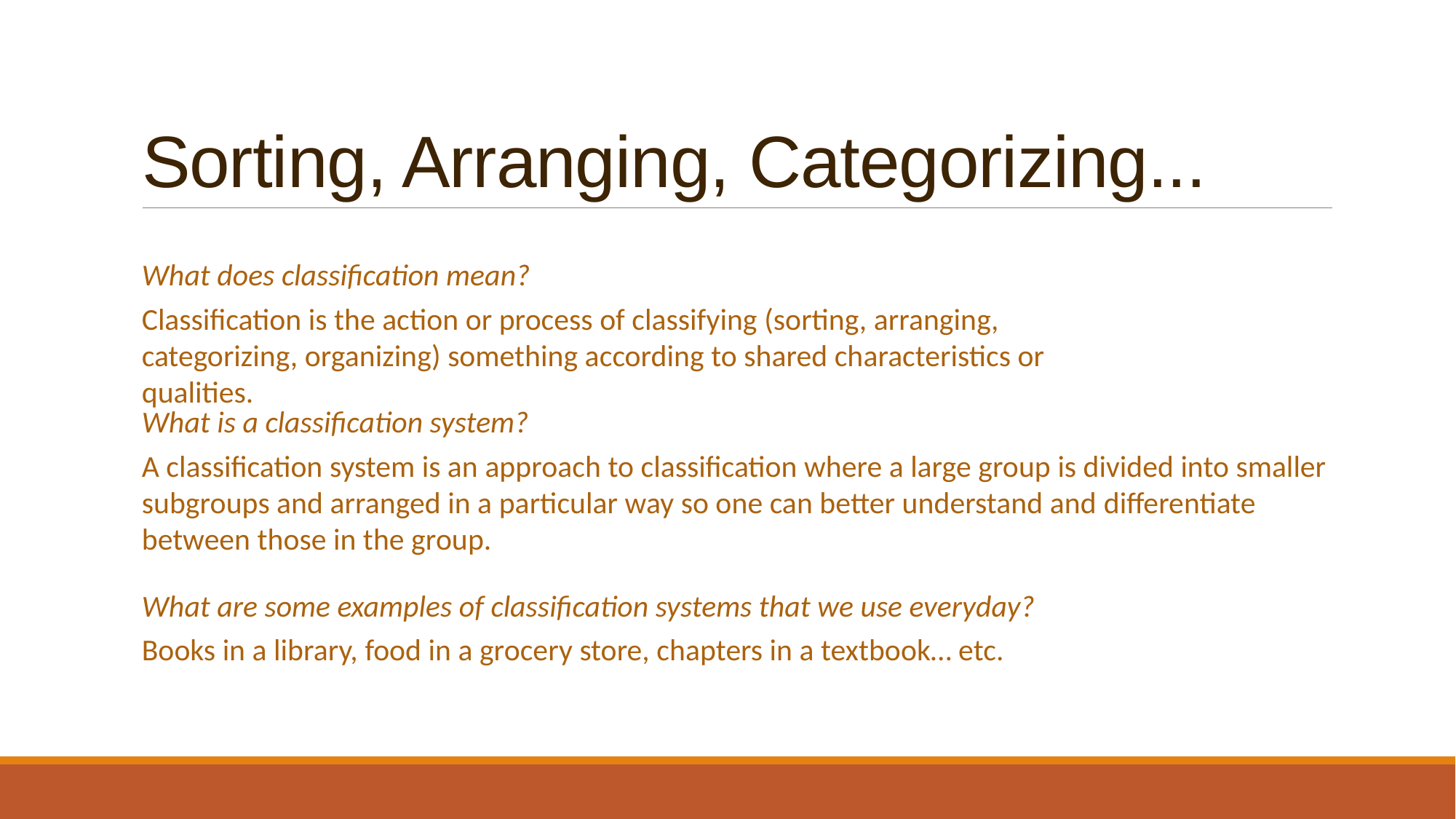

# Sorting, Arranging, Categorizing...
What does classification mean?

Classification is the action or process of classifying (sorting, arranging, categorizing, organizing) something according to shared characteristics or qualities.
What is a classification system?

A classification system is an approach to classification where a large group is divided into smaller subgroups and arranged in a particular way so one can better understand and differentiate between those in the group.
What are some examples of classification systems that we use everyday?

Books in a library, food in a grocery store, chapters in a textbook… etc.